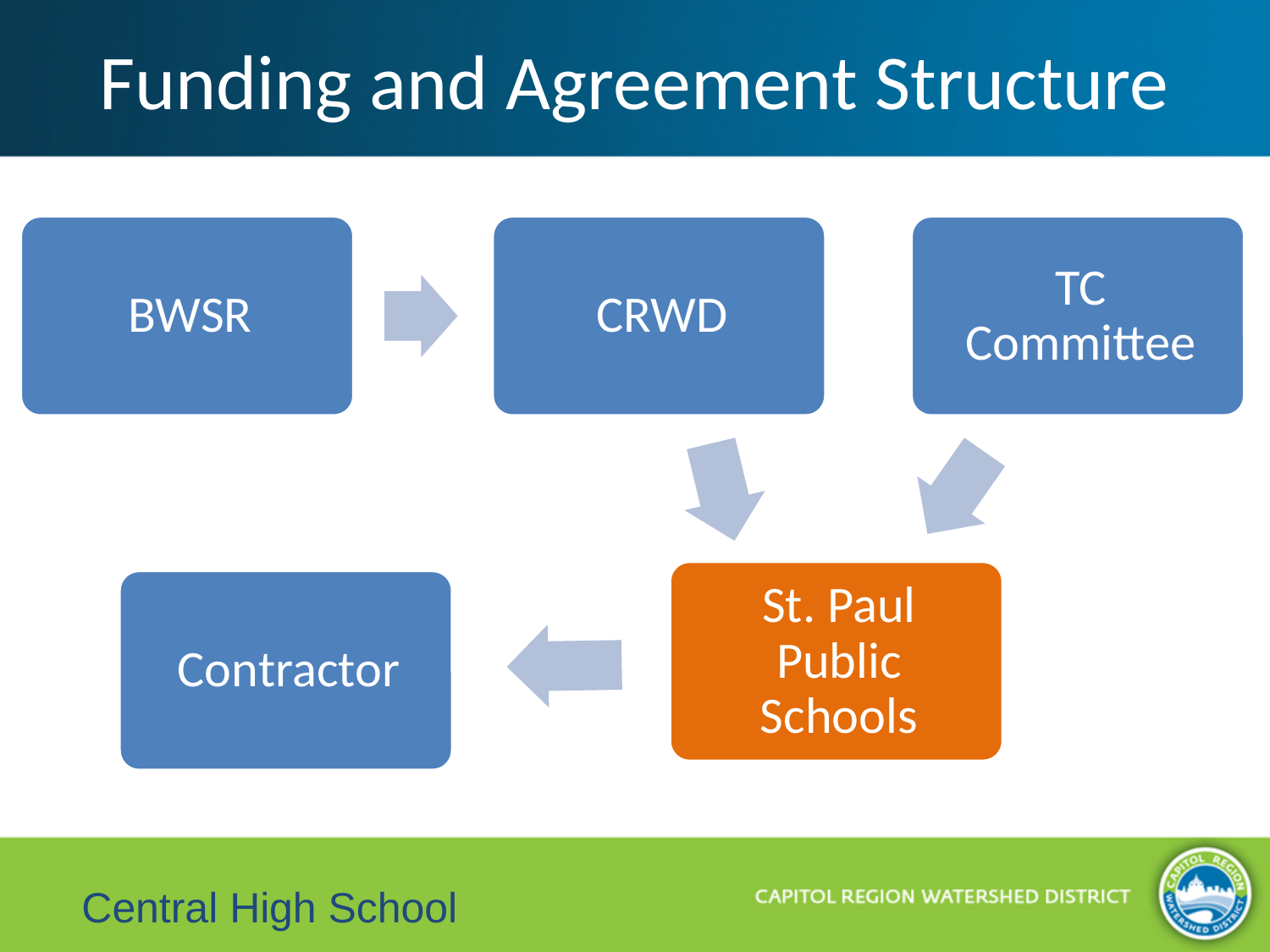

# Funding and Agreement Structure
BWSR

CRWD

TC Committee

St. Paul Public Schools

Contractor
Central High School